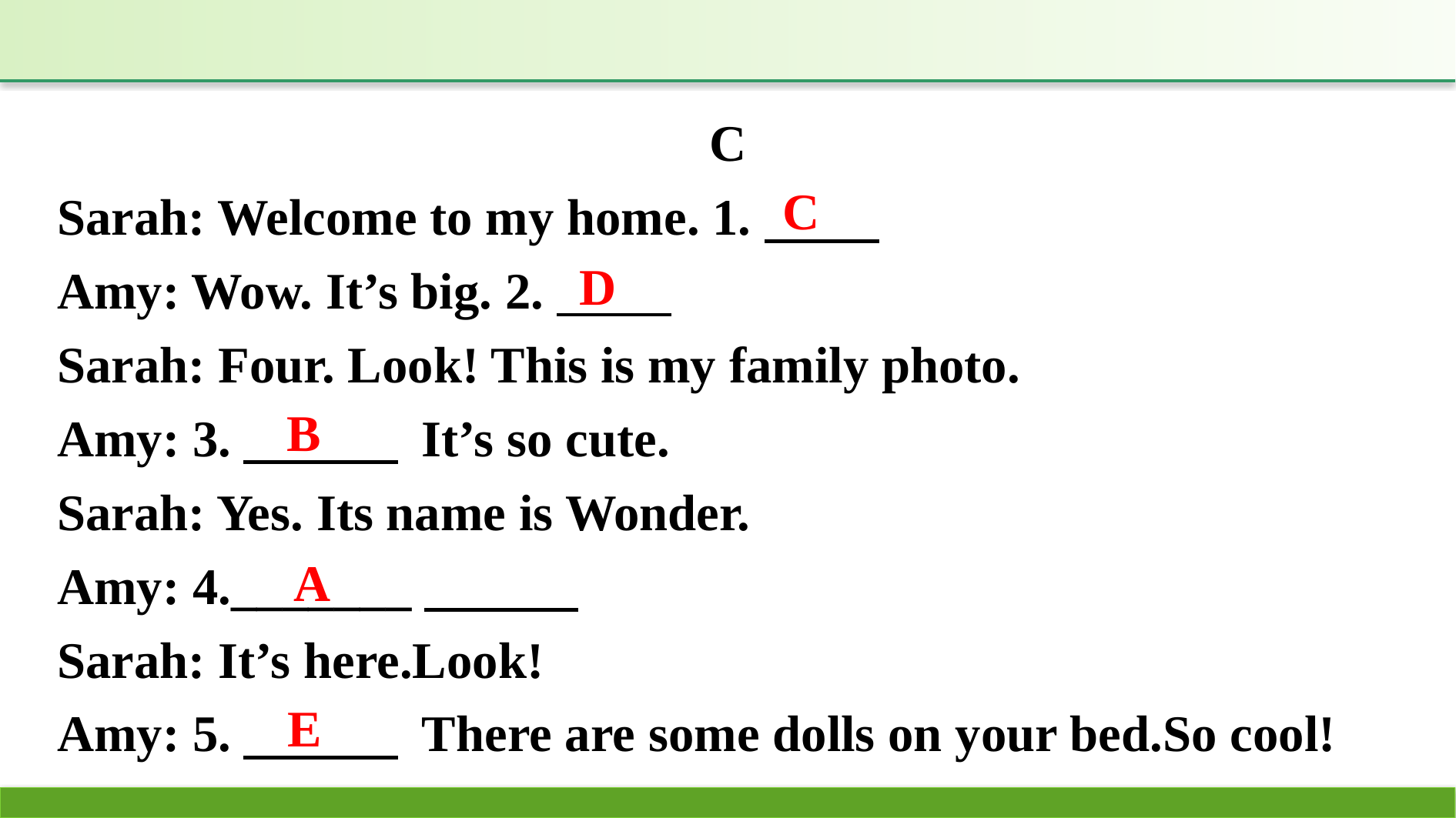

C
Sarah: Welcome to my home. 1.
Amy: Wow. It’s big. 2.　　 
Sarah: Four. Look! This is my family photo.
Amy: 3.　　　 It’s so cute.
Sarah: Yes. Its name is Wonder.
Amy: 4._______
Sarah: It’s here.Look!
Amy: 5.　　　 There are some dolls on your bed.So cool!
C
D
B
A
E